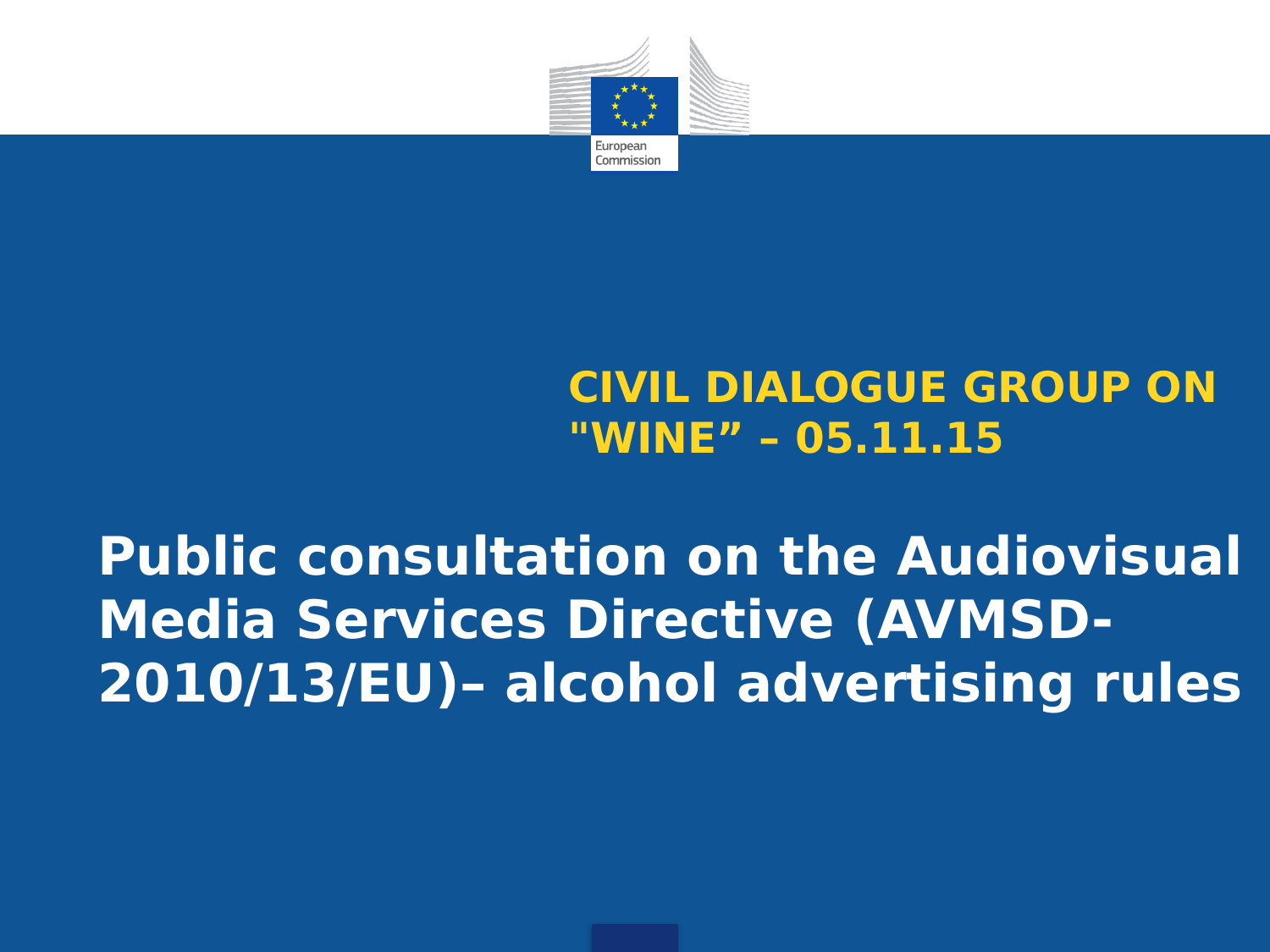

# CIVIL DIALOGUE GROUP ON "WINE” – 05.11.15
Public consultation on the Audiovisual Media Services Directive (AVMSD-2010/13/EU)– alcohol advertising rules